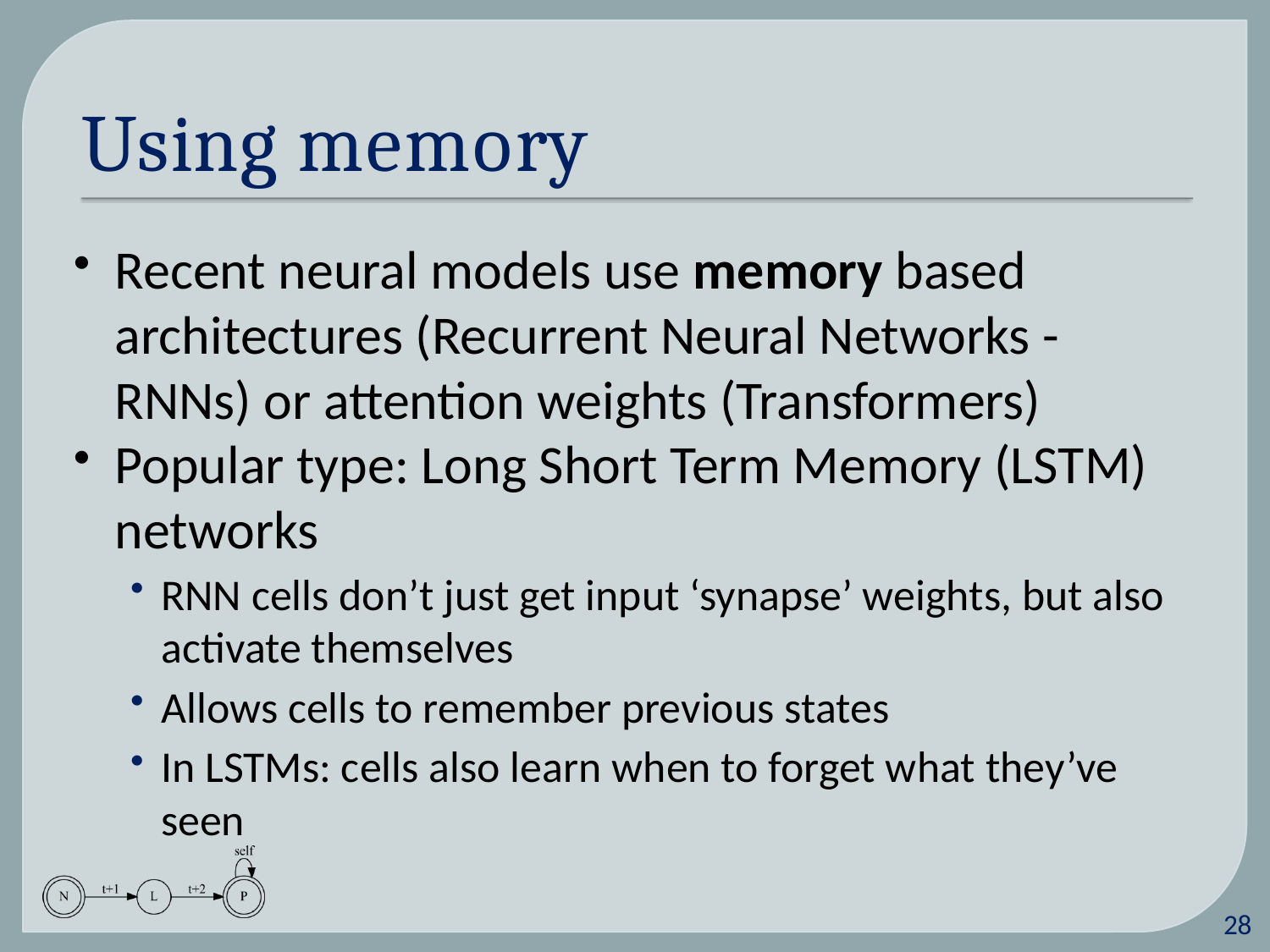

# Using memory
Recent neural models use memory based architectures (Recurrent Neural Networks - RNNs) or attention weights (Transformers)
Popular type: Long Short Term Memory (LSTM) networks
RNN cells don’t just get input ‘synapse’ weights, but also activate themselves
Allows cells to remember previous states
In LSTMs: cells also learn when to forget what they’ve seen
28